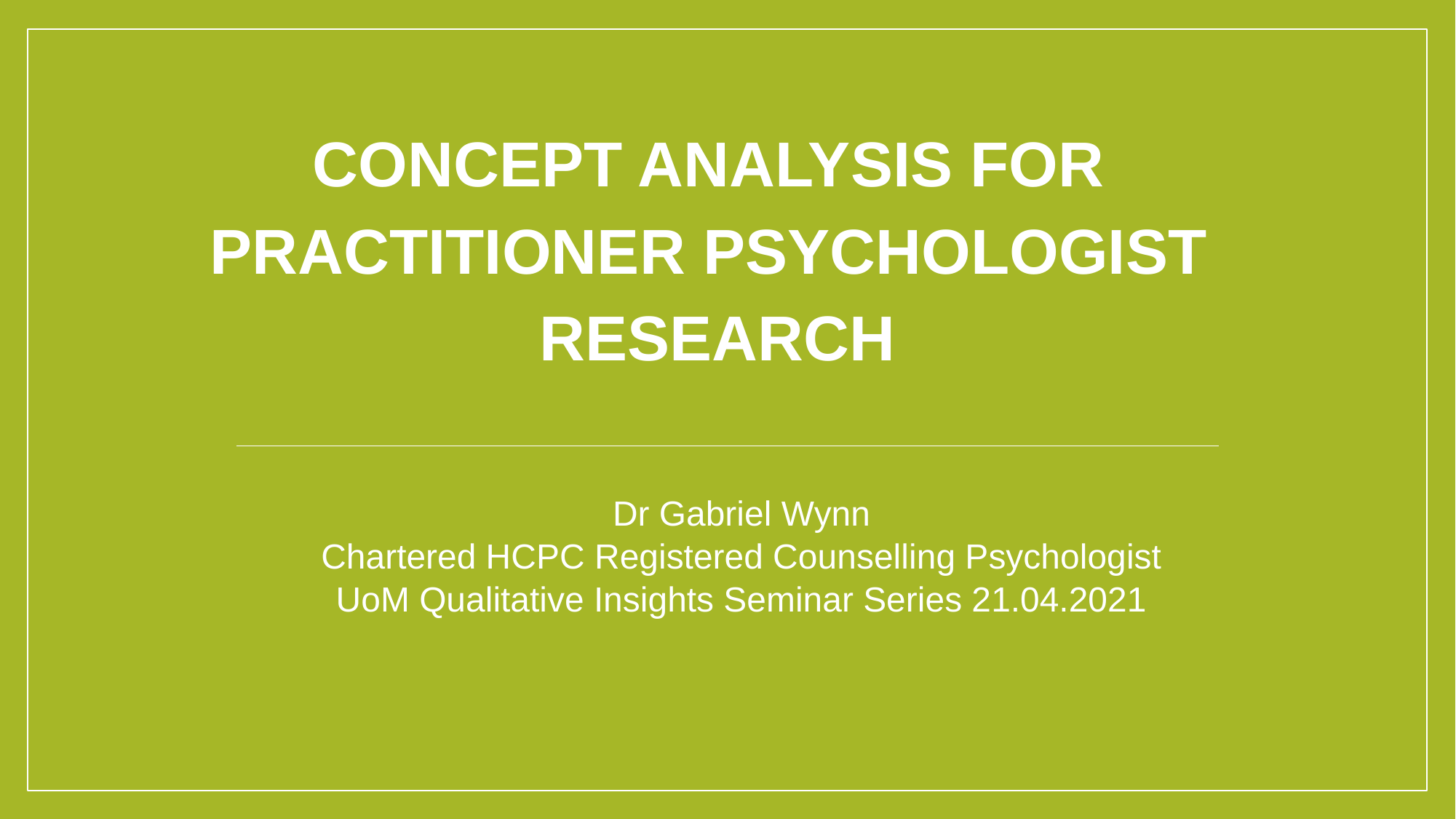

# concept analysis for practitioner psychologist research

Dr Gabriel Wynn
Chartered HCPC Registered Counselling Psychologist
UoM Qualitative Insights Seminar Series 21.04.2021